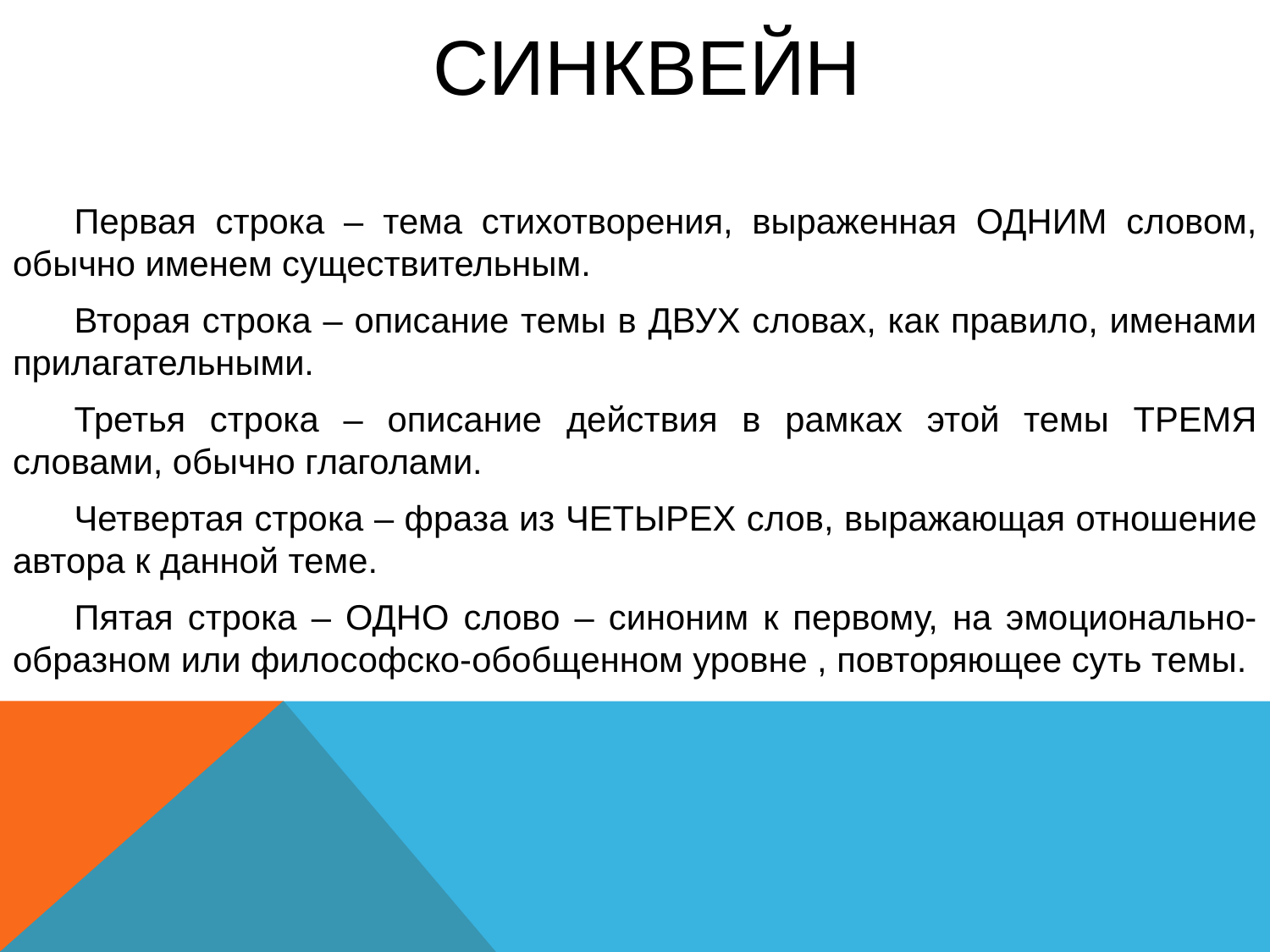

# Синквейн

Первая строка – тема стихотворения, выраженная ОДНИМ словом, обычно именем существительным.
Вторая строка – описание темы в ДВУХ словах, как правило, именами прилагательными.
Третья строка – описание действия в рамках этой темы ТРЕМЯ словами, обычно глаголами.
Четвертая строка – фраза из ЧЕТЫРЕХ слов, выражающая отношение автора к данной теме.
Пятая строка – ОДНО слово – синоним к первому, на эмоционально-образном или философско-обобщенном уровне , повторяющее суть темы.